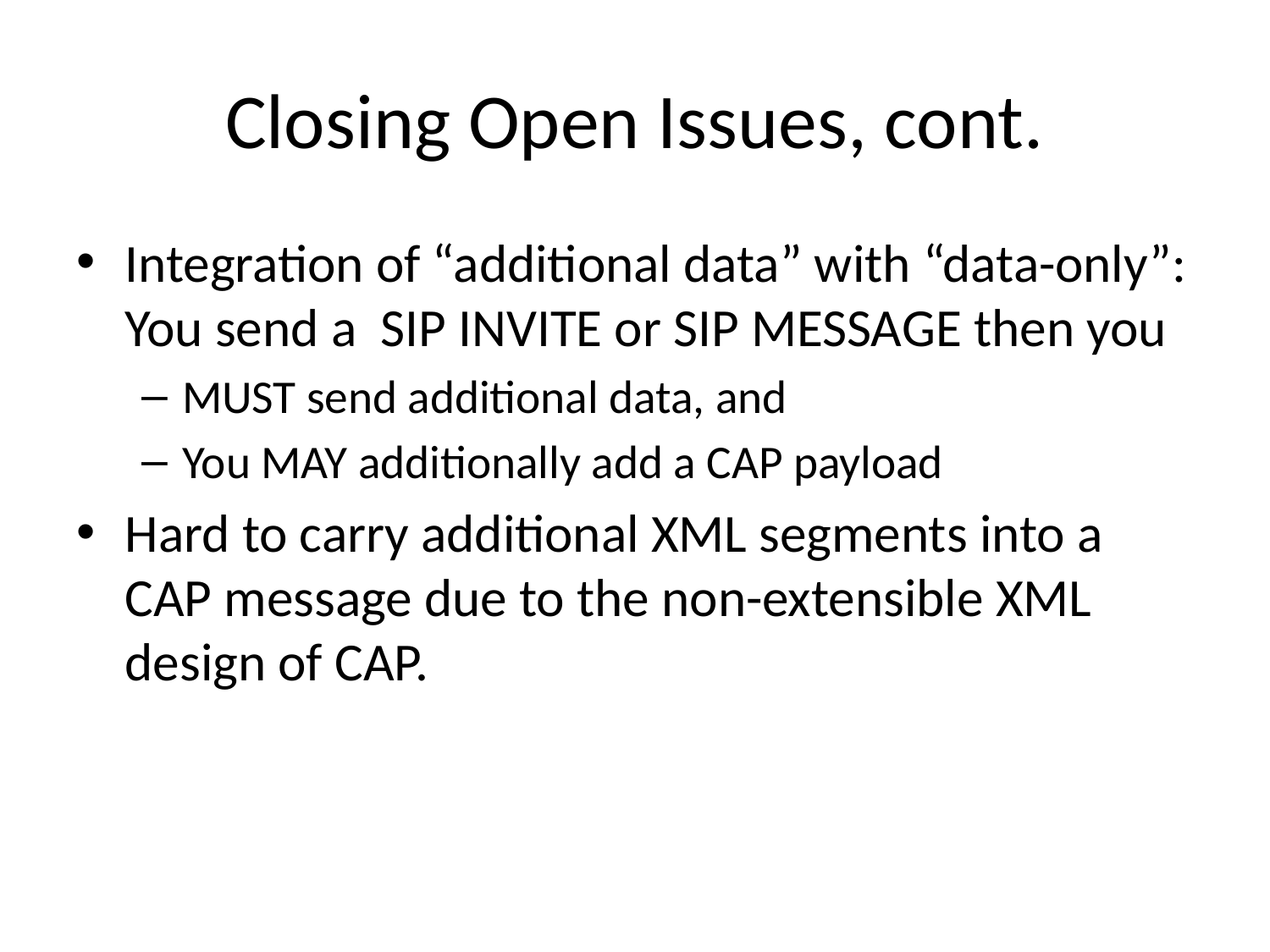

# Closing Open Issues, cont.
Integration of “additional data” with “data-only”: You send a  SIP INVITE or SIP MESSAGE then you
MUST send additional data, and
You MAY additionally add a CAP payload
Hard to carry additional XML segments into a CAP message due to the non-extensible XML design of CAP.